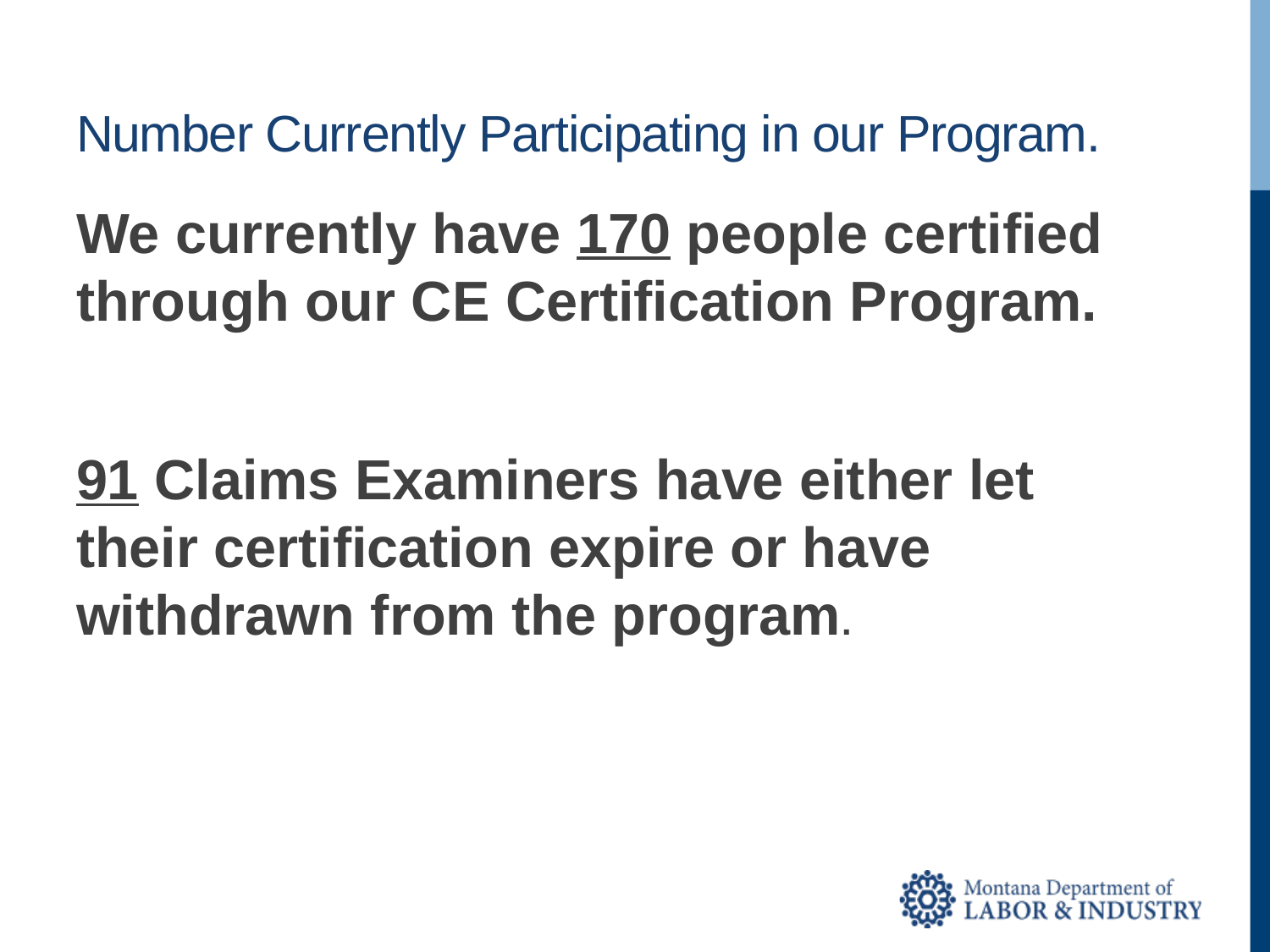

# Number Currently Participating in our Program.
We currently have 170 people certified through our CE Certification Program.

91 Claims Examiners have either let their certification expire or have withdrawn from the program.